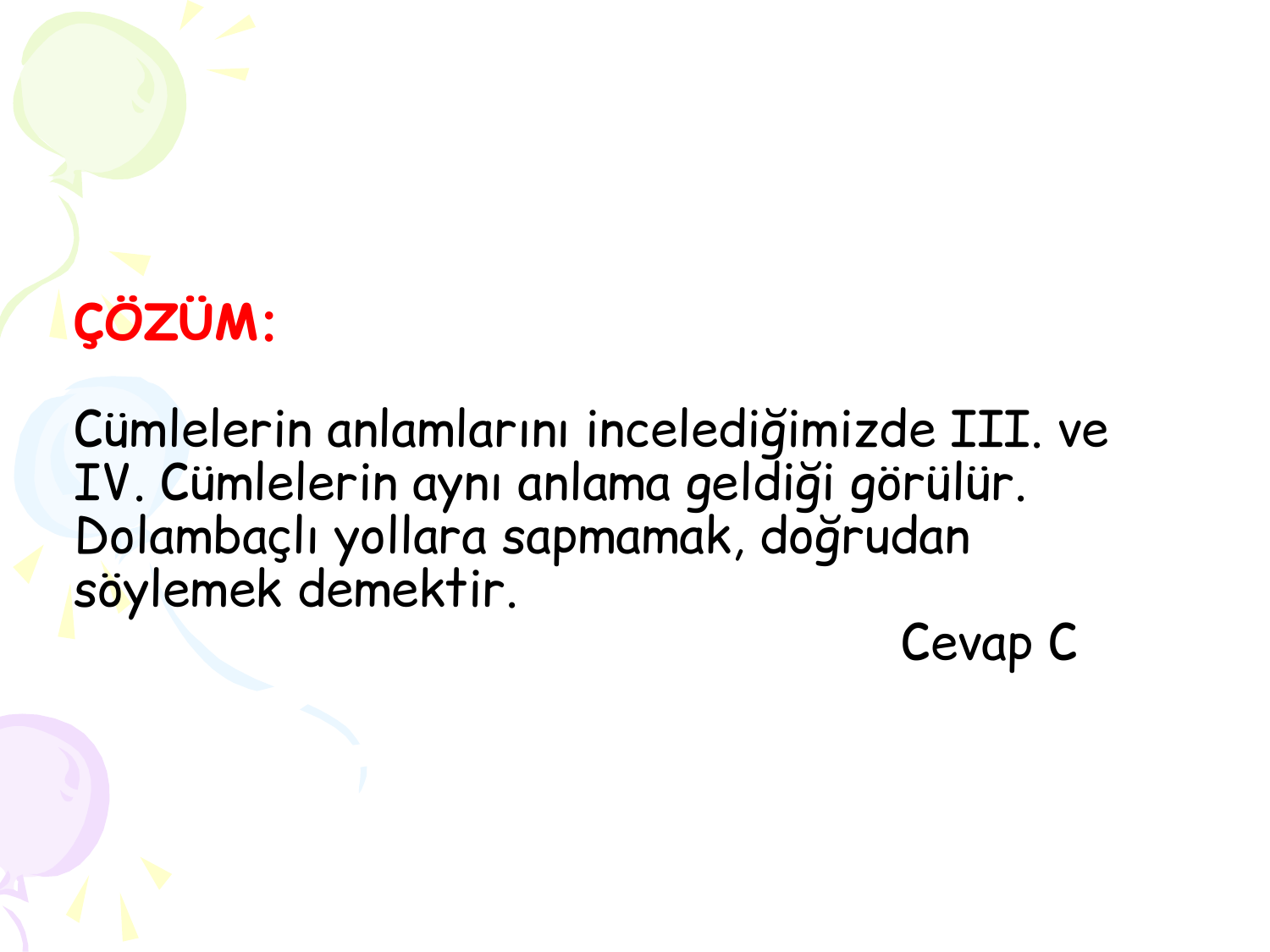

# ÇÖZÜM: Cümlelerin anlamlarını incelediğimizde III. ve  IV. Cümlelerin aynı anlama geldiği görülür. Dolambaçlı yollara sapmamak, doğrudan söylemek demektir. Cevap C